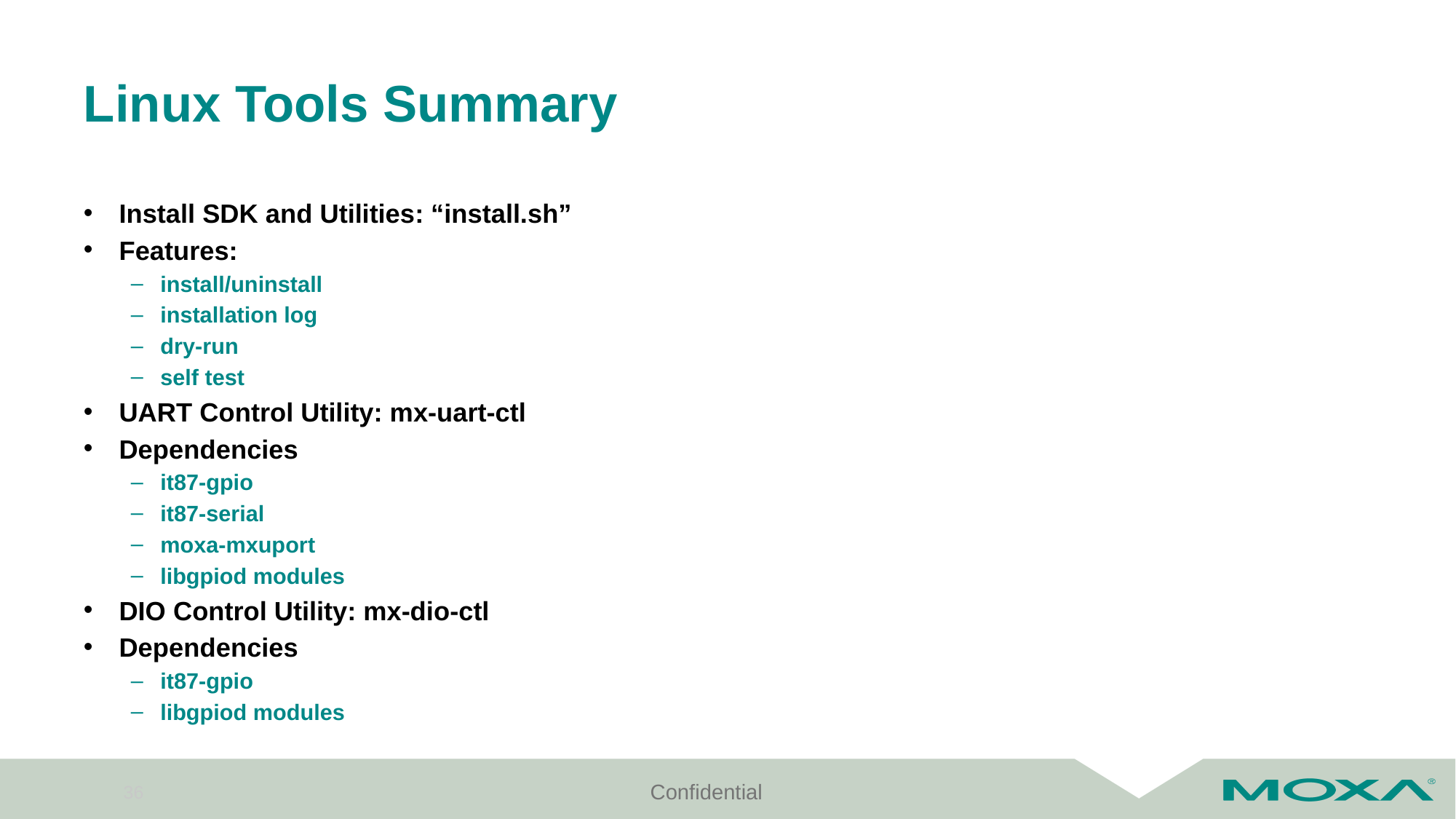

# Linux Tools Summary
Install SDK and Utilities: “install.sh”
Features:
install/uninstall
installation log
dry-run
self test
UART Control Utility: mx-uart-ctl
Dependencies
it87-gpio
it87-serial
moxa-mxuport
libgpiod modules
DIO Control Utility: mx-dio-ctl
Dependencies
it87-gpio
libgpiod modules

36